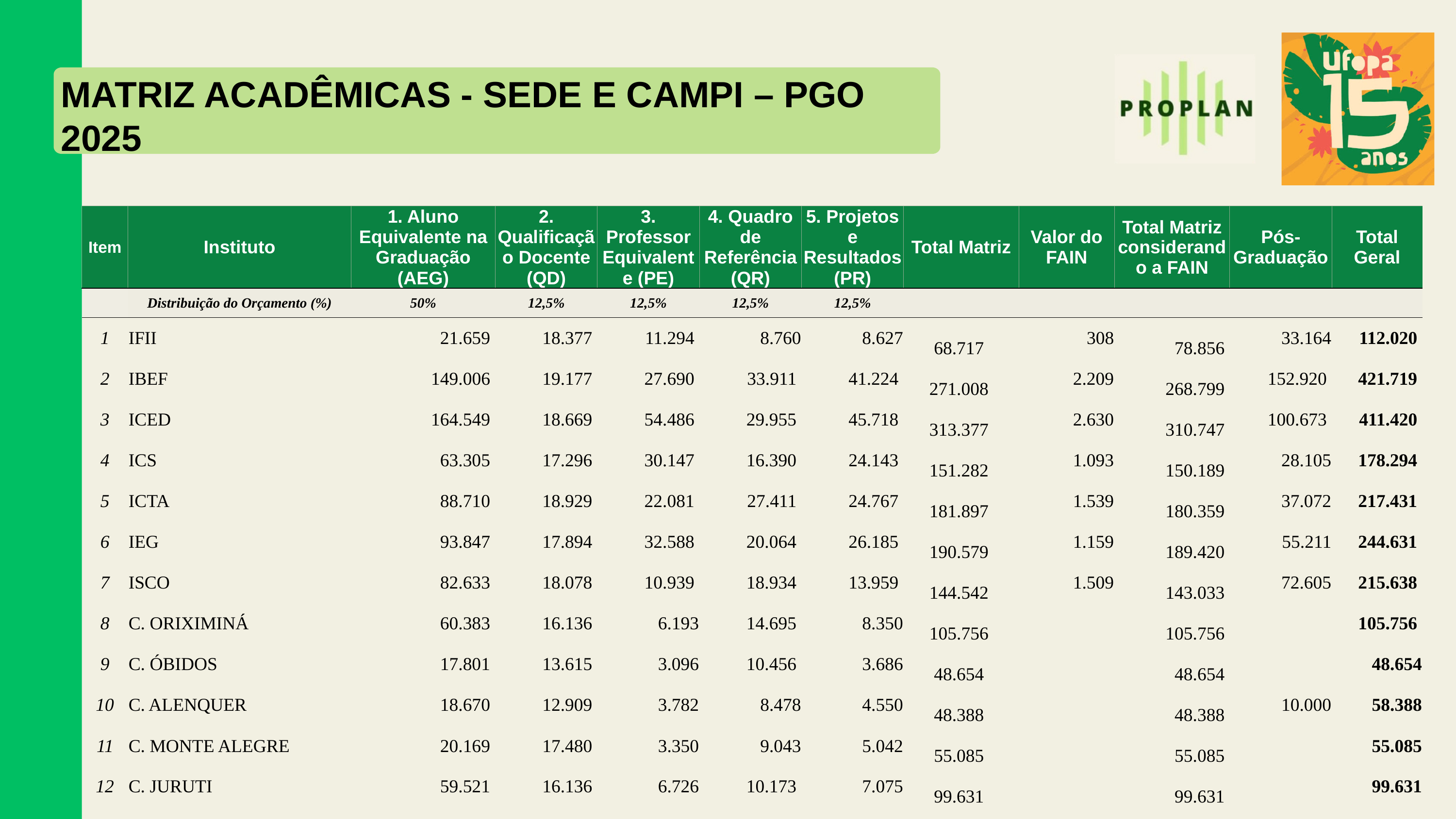

MATRIZ ACADÊMICAS - SEDE E CAMPI – PGO 2025

| Item | Instituto | 1. Aluno Equivalente na Graduação (AEG) | 2. Qualificação Docente (QD) | 3. Professor Equivalente (PE) | 4. Quadro de Referência (QR) | 5. Projetos e Resultados (PR) | Total Matriz | Valor do FAIN | Total Matriz considerando a FAIN | Pós-Graduação | Total Geral |
| --- | --- | --- | --- | --- | --- | --- | --- | --- | --- | --- | --- |
|  | Distribuição do Orçamento (%) | 50% | 12,5% | 12,5% | 12,5% | 12,5% |  |  |  |  |  |
| 1 | IFII | 21.659 | 18.377 | 11.294 | 8.760 | 8.627 | 68.717 | 308 | 78.856 | 33.164 | 112.020 |
| 2 | IBEF | 149.006 | 19.177 | 27.690 | 33.911 | 41.224 | 271.008 | 2.209 | 268.799 | 152.920 | 421.719 |
| 3 | ICED | 164.549 | 18.669 | 54.486 | 29.955 | 45.718 | 313.377 | 2.630 | 310.747 | 100.673 | 411.420 |
| 4 | ICS | 63.305 | 17.296 | 30.147 | 16.390 | 24.143 | 151.282 | 1.093 | 150.189 | 28.105 | 178.294 |
| 5 | ICTA | 88.710 | 18.929 | 22.081 | 27.411 | 24.767 | 181.897 | 1.539 | 180.359 | 37.072 | 217.431 |
| 6 | IEG | 93.847 | 17.894 | 32.588 | 20.064 | 26.185 | 190.579 | 1.159 | 189.420 | 55.211 | 244.631 |
| 7 | ISCO | 82.633 | 18.078 | 10.939 | 18.934 | 13.959 | 144.542 | 1.509 | 143.033 | 72.605 | 215.638 |
| 8 | C. ORIXIMINÁ | 60.383 | 16.136 | 6.193 | 14.695 | 8.350 | 105.756 |  | 105.756 |  | 105.756 |
| 9 | C. ÓBIDOS | 17.801 | 13.615 | 3.096 | 10.456 | 3.686 | 48.654 |  | 48.654 |  | 48.654 |
| 10 | C. ALENQUER | 18.670 | 12.909 | 3.782 | 8.478 | 4.550 | 48.388 |  | 48.388 | 10.000 | 58.388 |
| 11 | C. MONTE ALEGRE | 20.169 | 17.480 | 3.350 | 9.043 | 5.042 | 55.085 |  | 55.085 |  | 55.085 |
| 12 | C. JURUTI | 59.521 | 16.136 | 6.726 | 10.173 | 7.075 | 99.631 |  | 99.631 |  | 99.631 |
| 13 | C. ITAITUBA | 23.348 | 11.205 | 3.528 | 7.630 | 2.575 | 48.286 |  | 48.286 |  | 48.286 |
| 14 | C. RURÓPOLIS |  |  |  |  |  | 25.000 |  | 25.000 |  | 25.000 |
| Total (R$) |  | 863.601 | 215.900 | 215.900 | 215.900 | 215.900 | 1.752.202 | 10.447 | 1.752.202 | 489.750 | 2.241.952 |